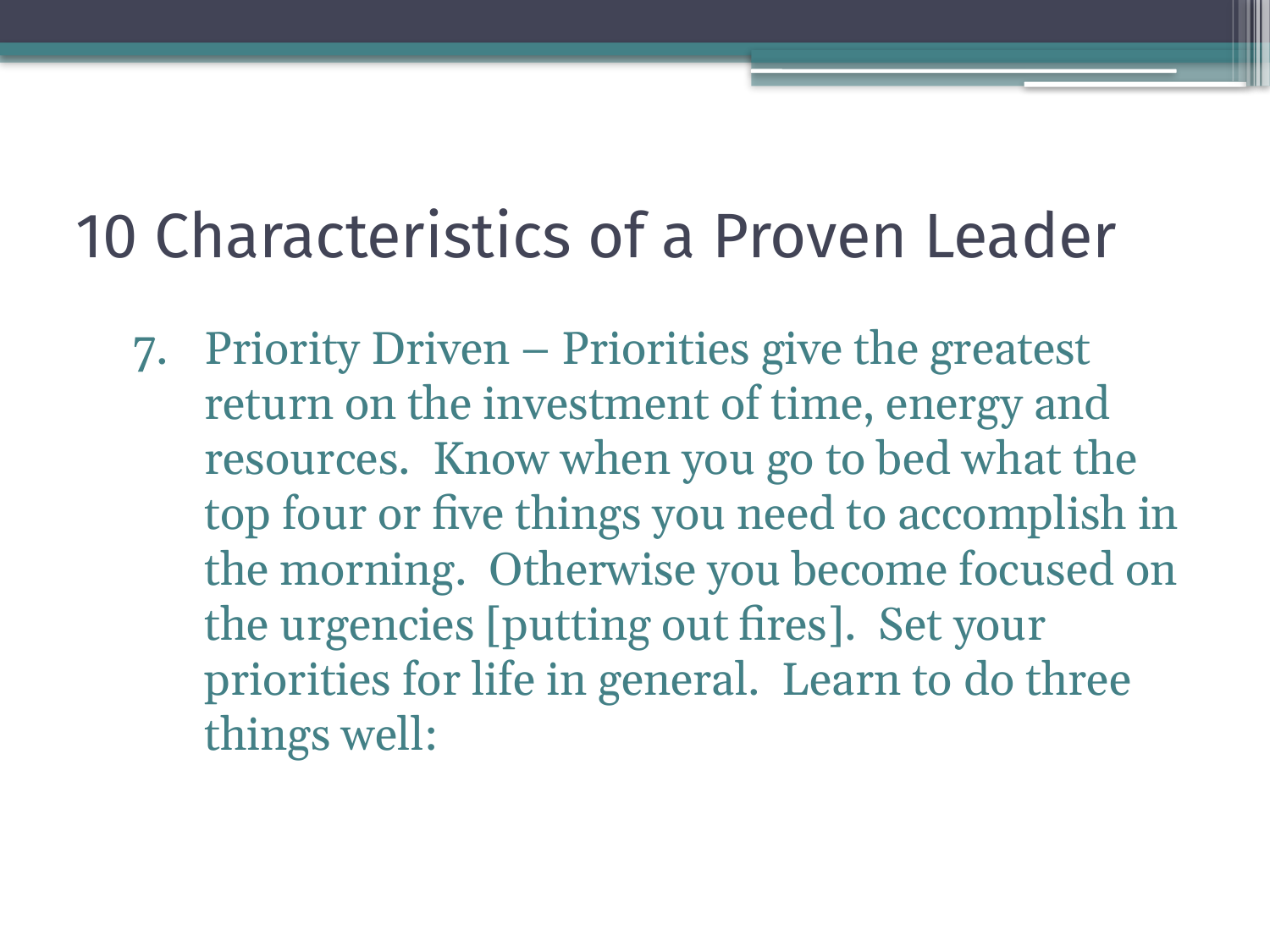

# 10 Characteristics of a Proven Leader
Priority Driven – Priorities give the greatest return on the investment of time, energy and resources.  Know when you go to bed what the top four or five things you need to accomplish in the morning.  Otherwise you become focused on the urgencies [putting out fires].  Set your priorities for life in general.  Learn to do three things well: